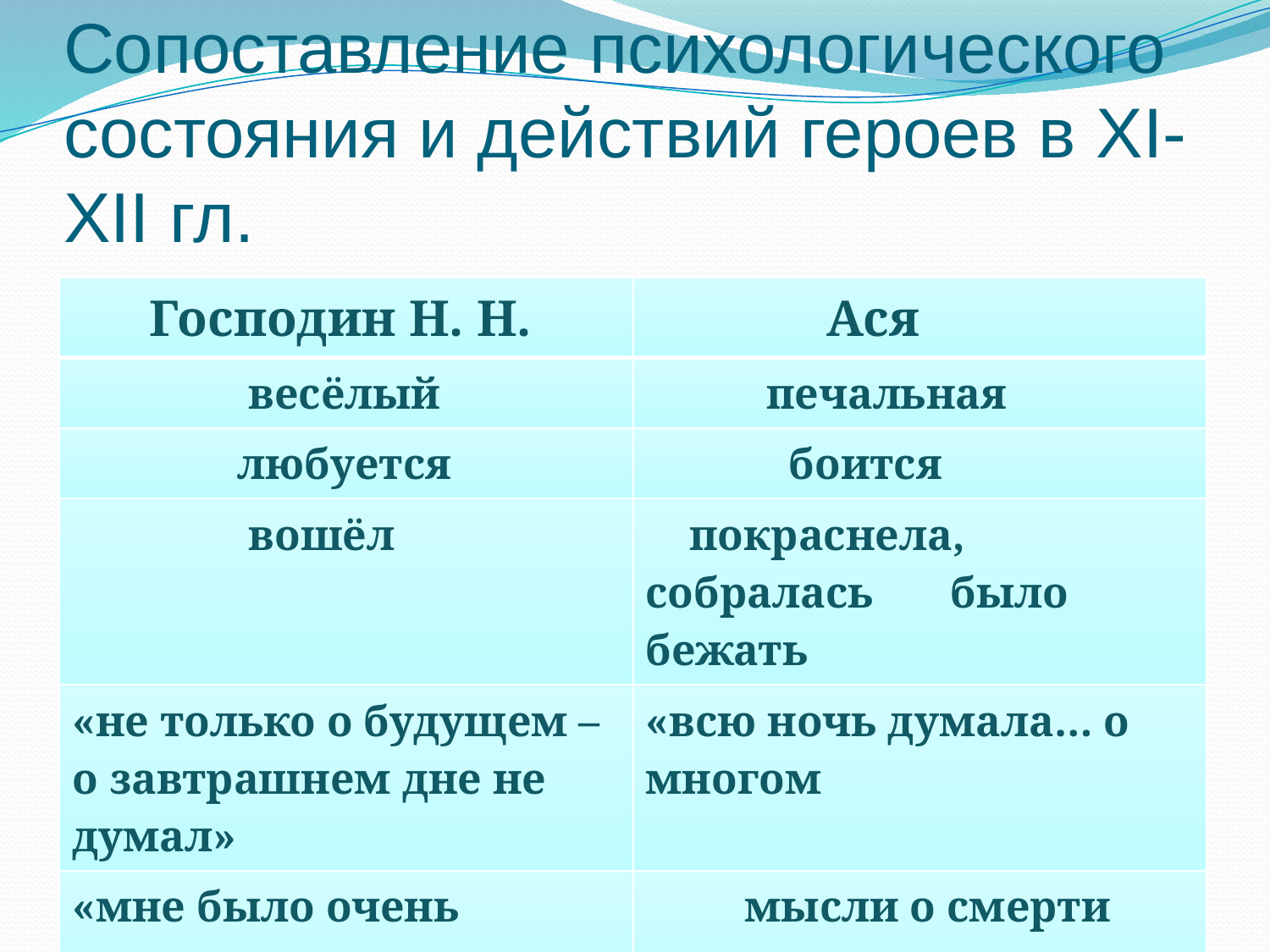

# Сопоставление психологического состояния и действий героев в XI-XII гл.
| Господин Н. Н. | Ася |
| --- | --- |
| весёлый | печальная |
| любуется | боится |
| вошёл | покраснела, собралась было бежать |
| «не только о будущем – о завтрашнем дне не думал» | «всю ночь думала… о многом |
| «мне было очень хорошо» | мысли о смерти |
| смеётся | бледнеет |